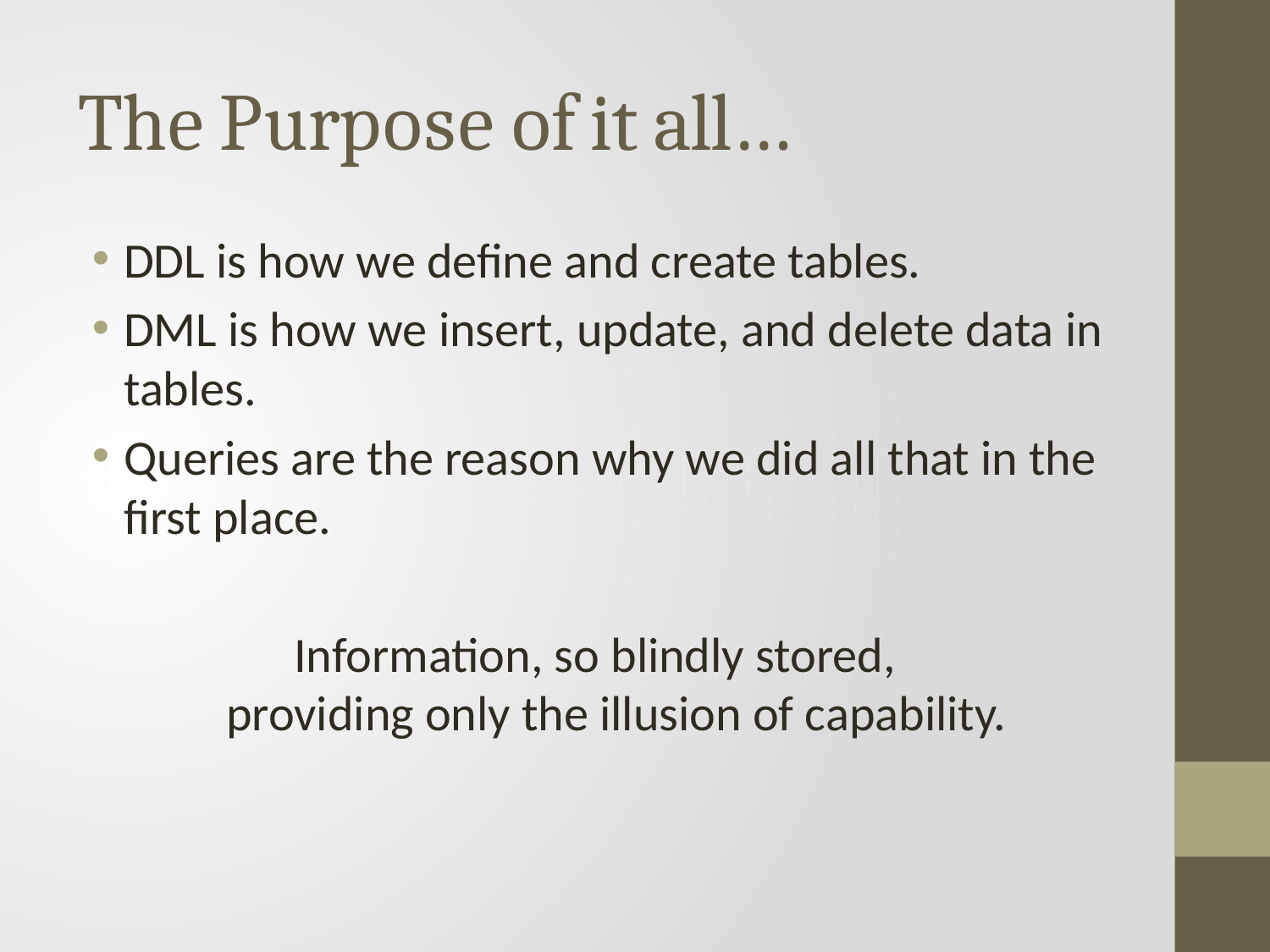

# The Purpose of it all…
DDL is how we define and create tables.
DML is how we insert, update, and delete data in tables.
Queries are the reason why we did all that in the first place.

Information, so blindly stored,
providing only the illusion of capability.